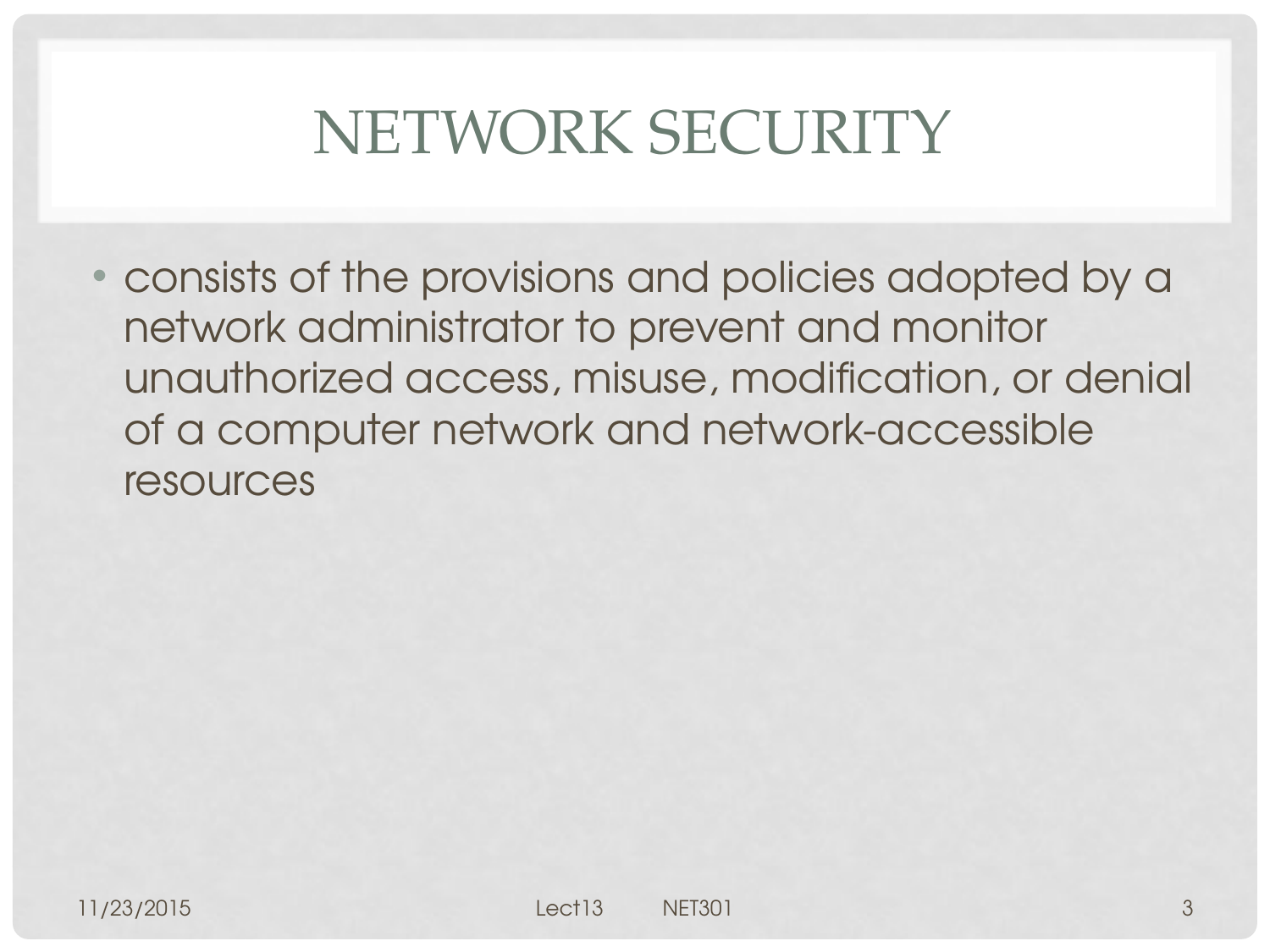

# Network security
consists of the provisions and policies adopted by a network administrator to prevent and monitor unauthorized access, misuse, modification, or denial of a computer network and network-accessible resources
11/23/2015
Lect13          NET301
3